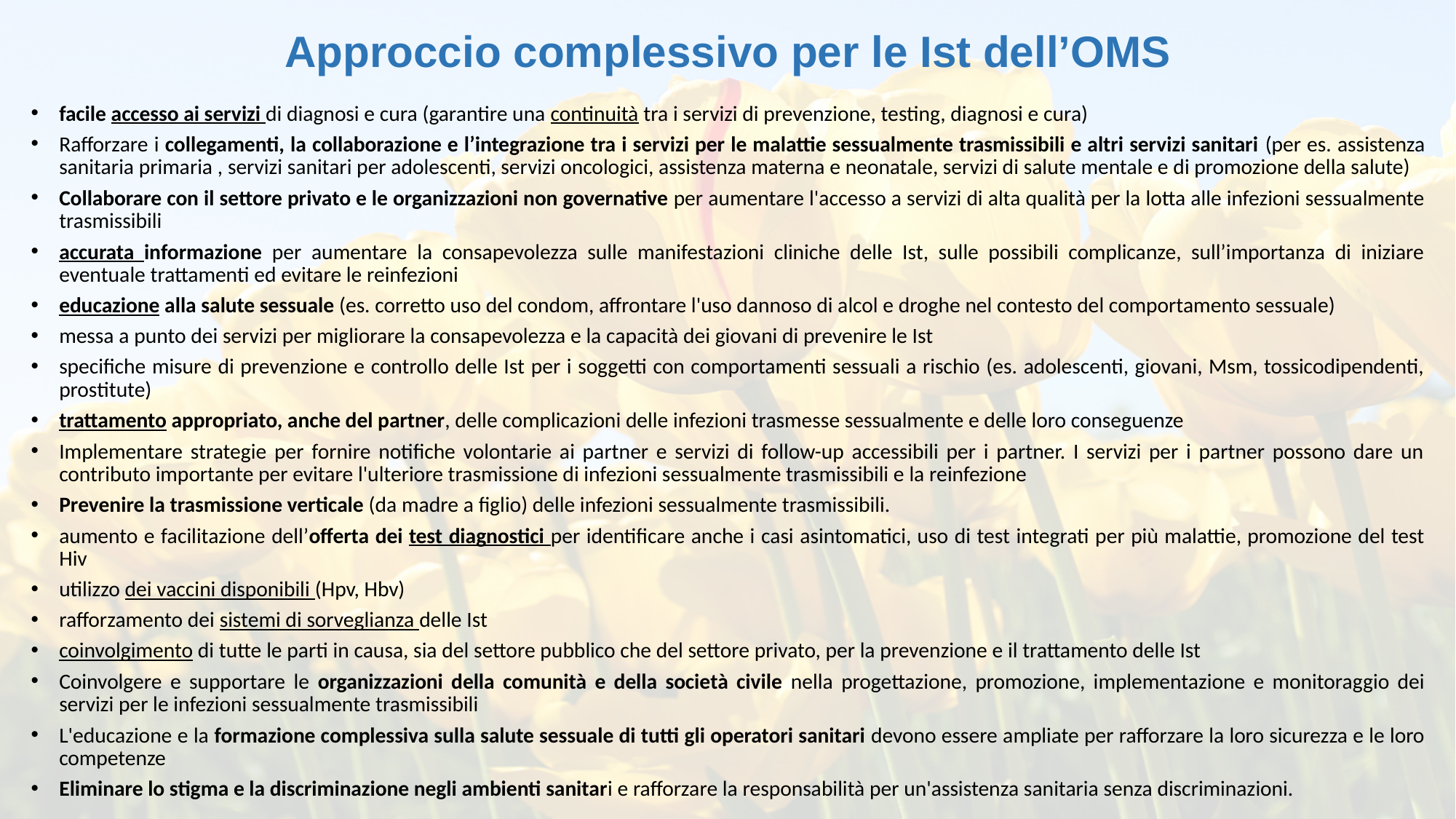

Approccio complessivo per le Ist dell’OMS

facile accesso ai servizi di diagnosi e cura (garantire una continuità tra i servizi di prevenzione, testing, diagnosi e cura)
Rafforzare i collegamenti, la collaborazione e l’integrazione tra i servizi per le malattie sessualmente trasmissibili e altri servizi sanitari (per es. assistenza sanitaria primaria , servizi sanitari per adolescenti, servizi oncologici, assistenza materna e neonatale, servizi di salute mentale e di promozione della salute)
Collaborare con il settore privato e le organizzazioni non governative per aumentare l'accesso a servizi di alta qualità per la lotta alle infezioni sessualmente trasmissibili
accurata informazione per aumentare la consapevolezza sulle manifestazioni cliniche delle Ist, sulle possibili complicanze, sull’importanza di iniziare eventuale trattamenti ed evitare le reinfezioni
educazione alla salute sessuale (es. corretto uso del condom, affrontare l'uso dannoso di alcol e droghe nel contesto del comportamento sessuale)
messa a punto dei servizi per migliorare la consapevolezza e la capacità dei giovani di prevenire le Ist
specifiche misure di prevenzione e controllo delle Ist per i soggetti con comportamenti sessuali a rischio (es. adolescenti, giovani, Msm, tossicodipendenti, prostitute)
trattamento appropriato, anche del partner, delle complicazioni delle infezioni trasmesse sessualmente e delle loro conseguenze
Implementare strategie per fornire notifiche volontarie ai partner e servizi di follow-up accessibili per i partner. I servizi per i partner possono dare un contributo importante per evitare l'ulteriore trasmissione di infezioni sessualmente trasmissibili e la reinfezione
Prevenire la trasmissione verticale (da madre a figlio) delle infezioni sessualmente trasmissibili.
aumento e facilitazione dell’offerta dei test diagnostici per identificare anche i casi asintomatici, uso di test integrati per più malattie, promozione del test Hiv
utilizzo dei vaccini disponibili (Hpv, Hbv)
rafforzamento dei sistemi di sorveglianza delle Ist
coinvolgimento di tutte le parti in causa, sia del settore pubblico che del settore privato, per la prevenzione e il trattamento delle Ist
Coinvolgere e supportare le organizzazioni della comunità e della società civile nella progettazione, promozione, implementazione e monitoraggio dei servizi per le infezioni sessualmente trasmissibili
L'educazione e la formazione complessiva sulla salute sessuale di tutti gli operatori sanitari devono essere ampliate per rafforzare la loro sicurezza e le loro competenze
Eliminare lo stigma e la discriminazione negli ambienti sanitari e rafforzare la responsabilità per un'assistenza sanitaria senza discriminazioni.